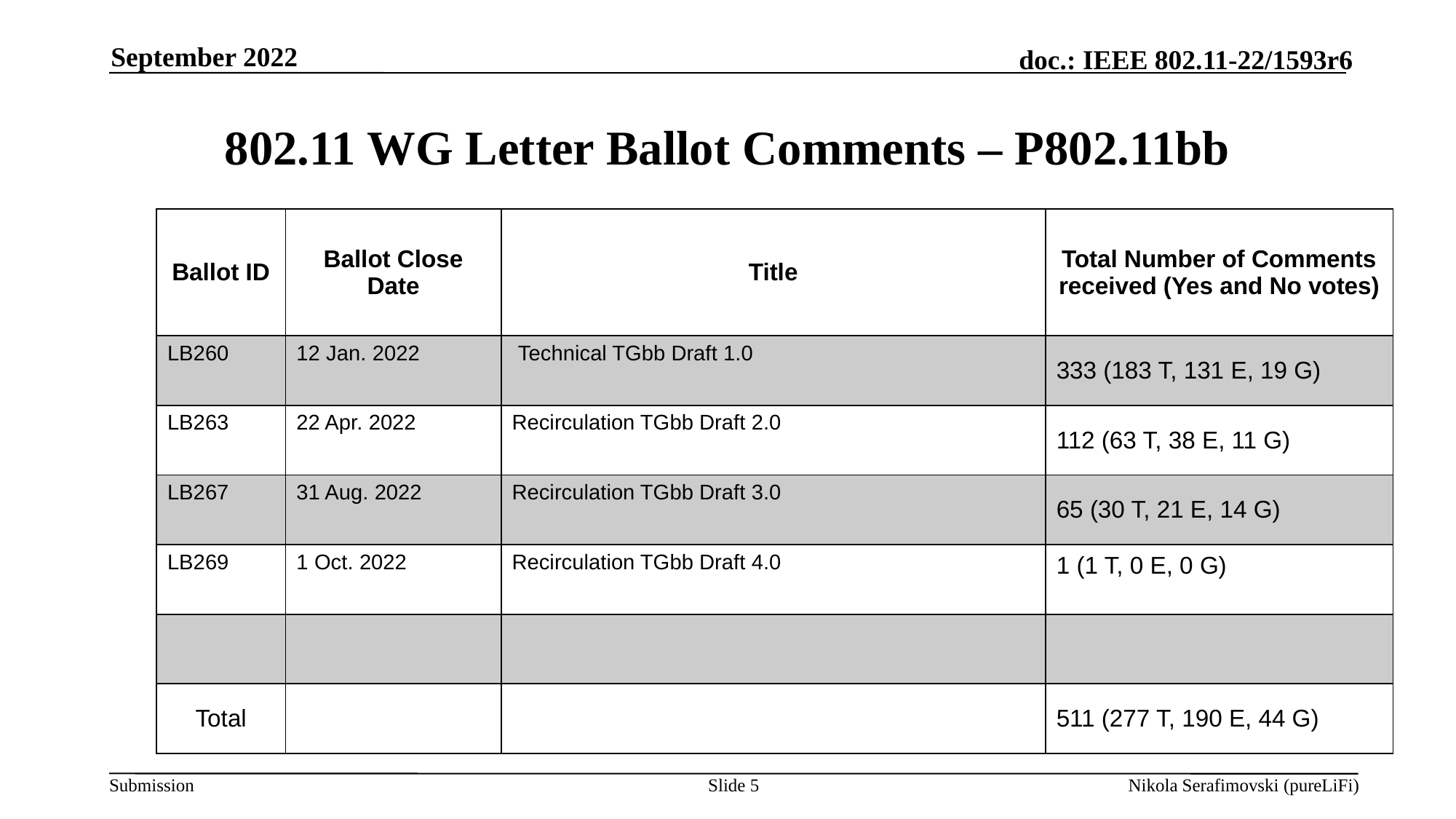

September 2022
# 802.11 WG Letter Ballot Comments – P802.11bb
| Ballot ID | Ballot Close Date | Title | Total Number of Comments received (Yes and No votes) |
| --- | --- | --- | --- |
| LB260 | 12 Jan. 2022 | Technical TGbb Draft 1.0 | 333 (183 T, 131 E, 19 G) |
| LB263 | 22 Apr. 2022 | Recirculation TGbb Draft 2.0 | 112 (63 T, 38 E, 11 G) |
| LB267 | 31 Aug. 2022 | Recirculation TGbb Draft 3.0 | 65 (30 T, 21 E, 14 G) |
| LB269 | 1 Oct. 2022 | Recirculation TGbb Draft 4.0 | 1 (1 T, 0 E, 0 G) |
|  |  |  |  |
| Total |  |  | 511 (277 T, 190 E, 44 G) |
Slide 5
Nikola Serafimovski (pureLiFi)